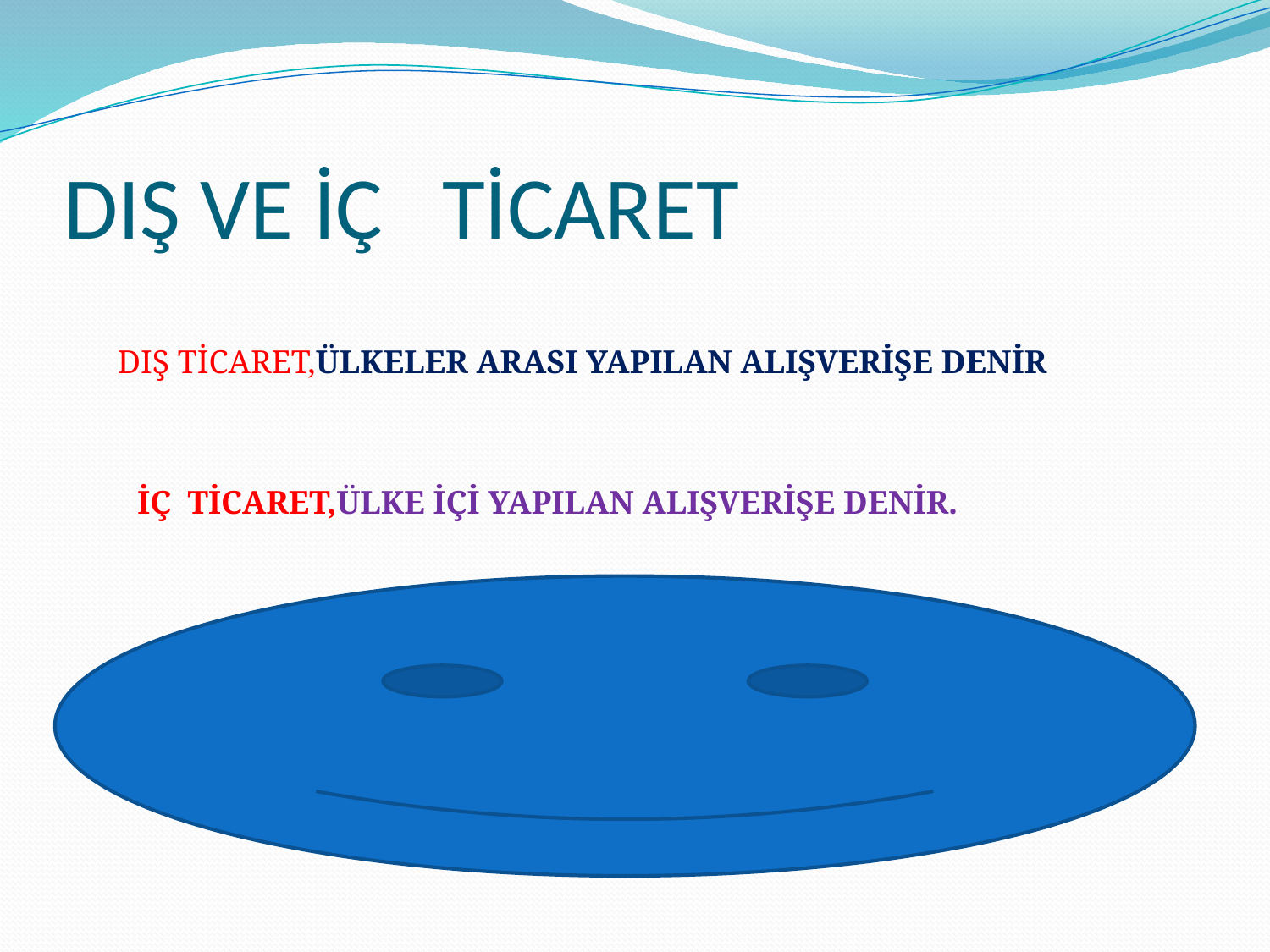

# DIŞ VE İÇ   TİCARET
DIŞ TİCARET,ÜLKELER ARASI YAPILAN ALIŞVERİŞE DENİR
İÇ  TİCARET,ÜLKE İÇİ YAPILAN ALIŞVERİŞE DENİR.